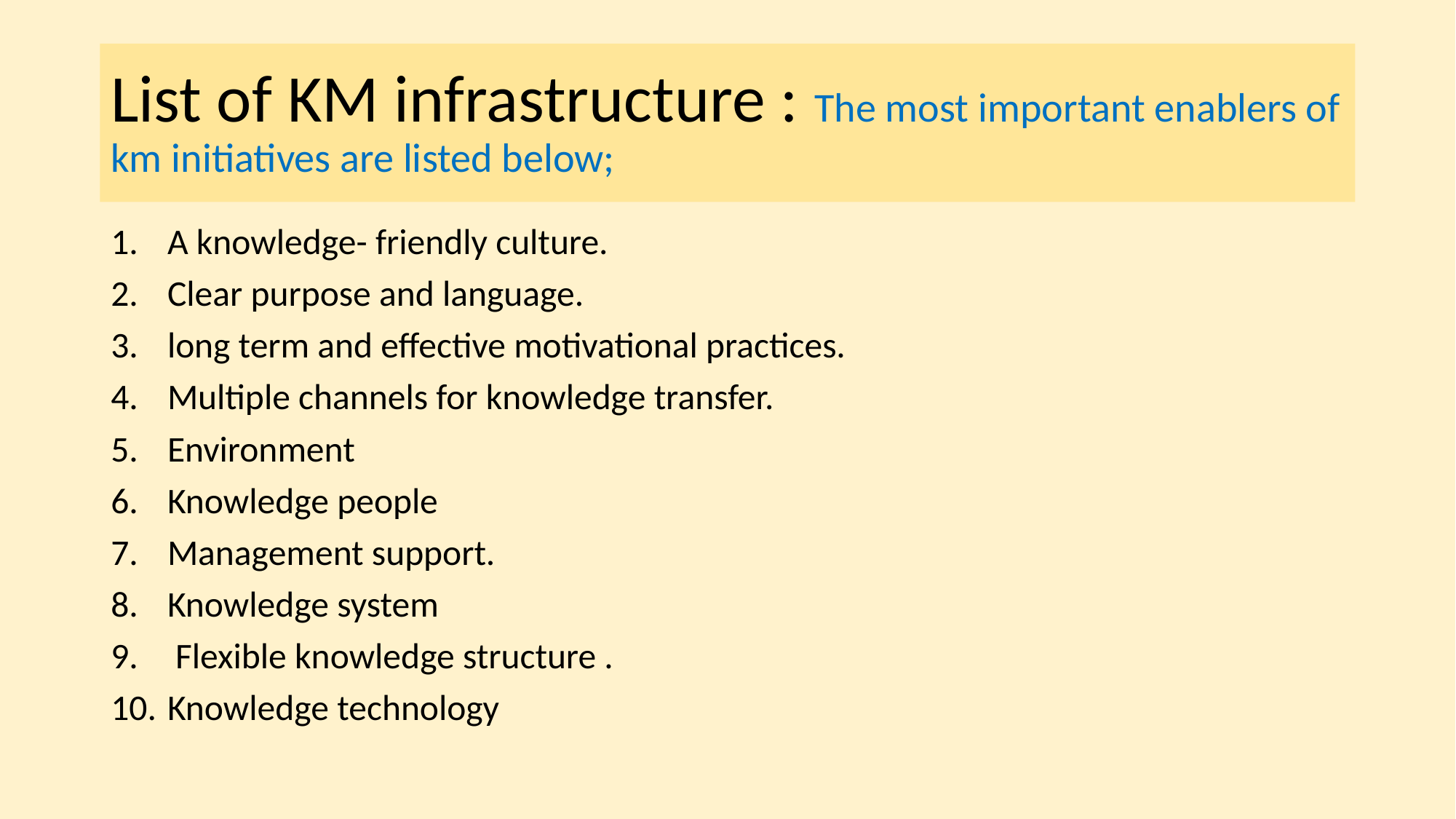

# List of KM infrastructure : The most important enablers of km initiatives are listed below;
A knowledge- friendly culture.
Clear purpose and language.
long term and effective motivational practices.
Multiple channels for knowledge transfer.
Environment
Knowledge people
Management support.
Knowledge system
 Flexible knowledge structure .
Knowledge technology